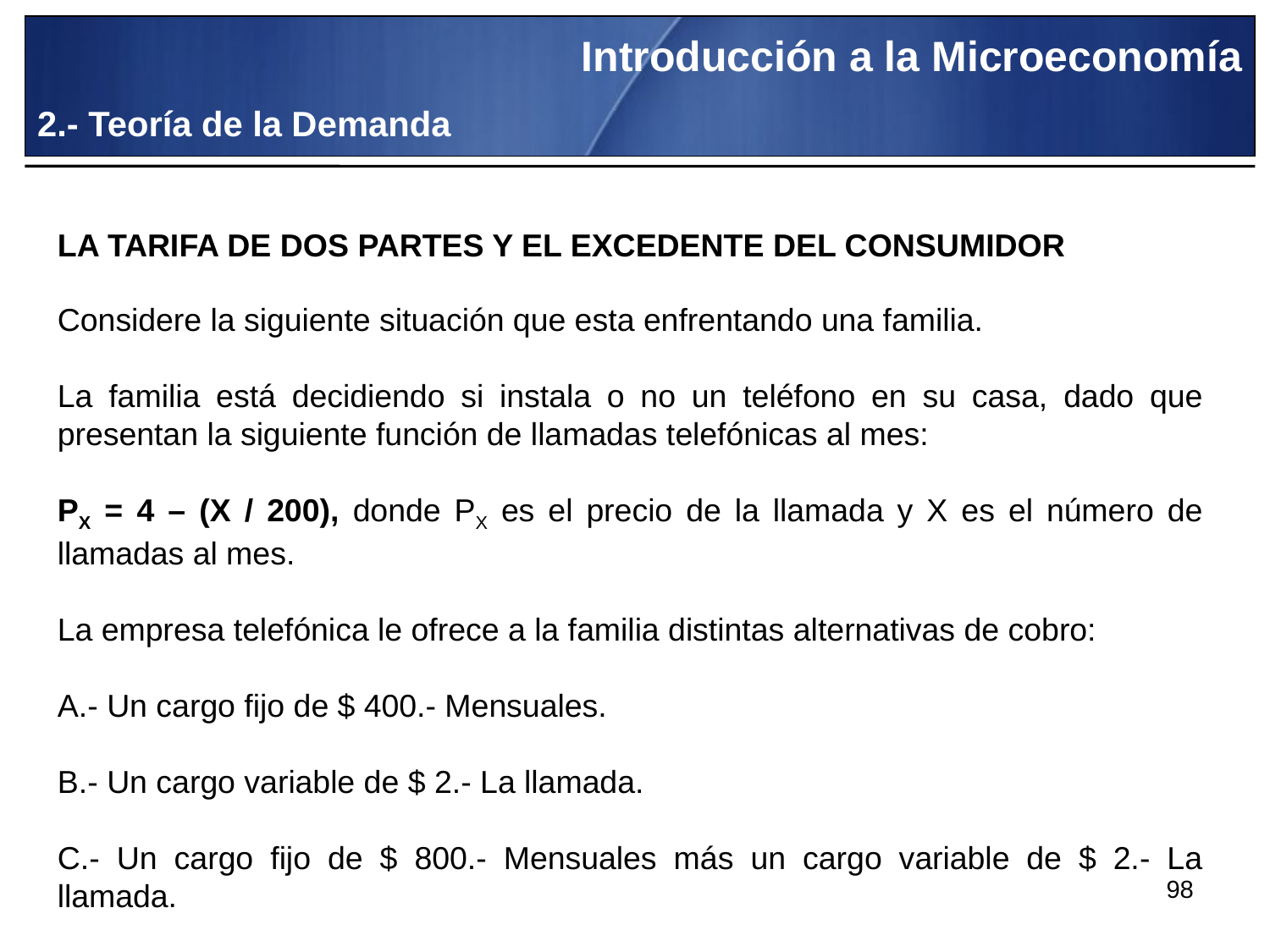

Introducción a la Microeconomía
2.- Teoría de la Demanda

LA TARIFA DE DOS PARTES Y EL EXCEDENTE DEL CONSUMIDOR
Considere la siguiente situación que esta enfrentando una familia.

La familia está decidiendo si instala o no un teléfono en su casa, dado que presentan la siguiente función de llamadas telefónicas al mes:

PX = 4 – (X / 200), donde PX es el precio de la llamada y X es el número de llamadas al mes.

La empresa telefónica le ofrece a la familia distintas alternativas de cobro:

A.- Un cargo fijo de $ 400.- Mensuales.

B.- Un cargo variable de $ 2.- La llamada.

C.- Un cargo fijo de $ 800.- Mensuales más un cargo variable de $ 2.- La llamada.
98